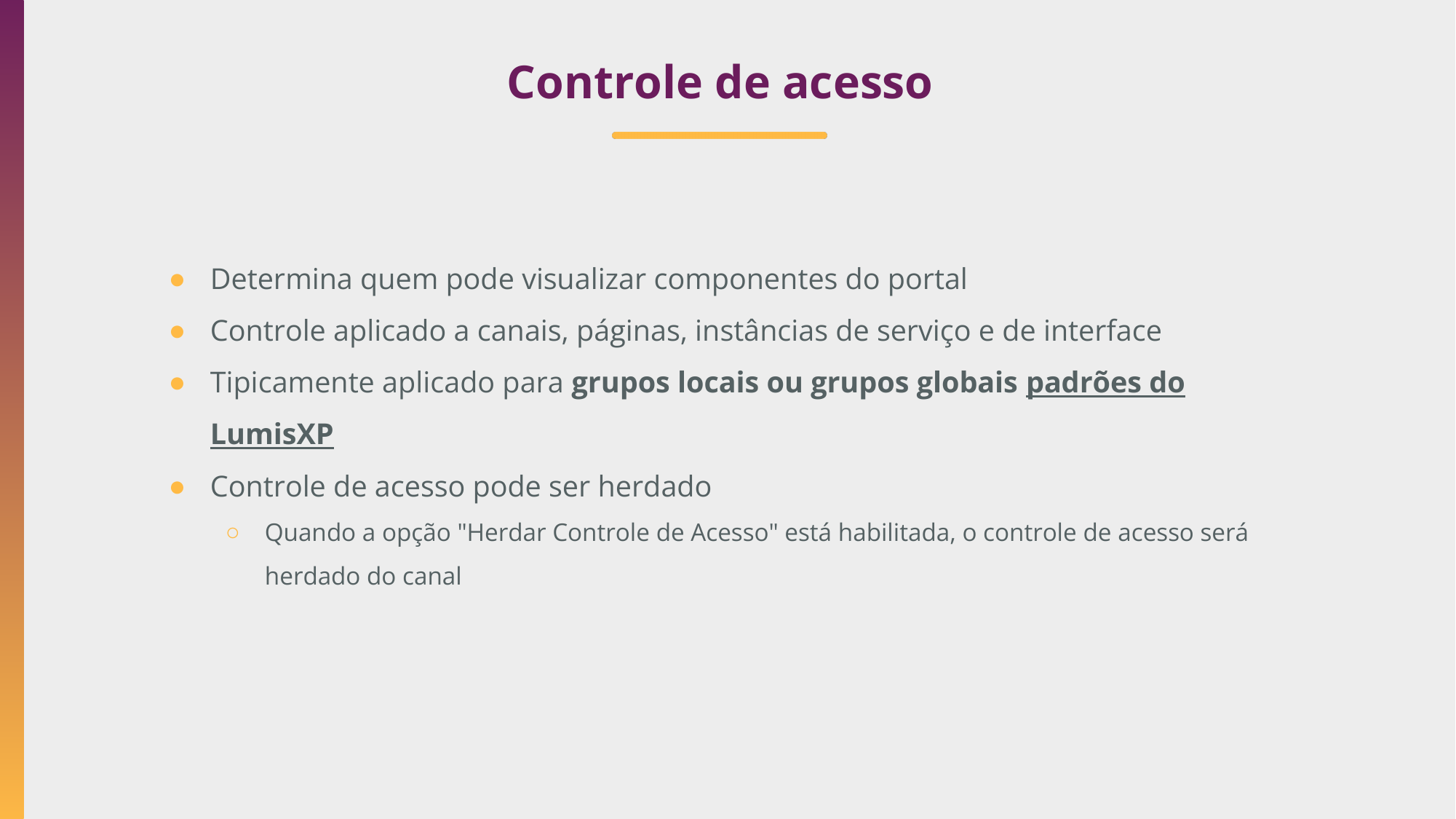

# Controle de acesso
Determina quem pode visualizar componentes do portal
Controle aplicado a canais, páginas, instâncias de serviço e de interface
Tipicamente aplicado para grupos locais ou grupos globais padrões do LumisXP
Controle de acesso pode ser herdado
Quando a opção "Herdar Controle de Acesso" está habilitada, o controle de acesso será herdado do canal